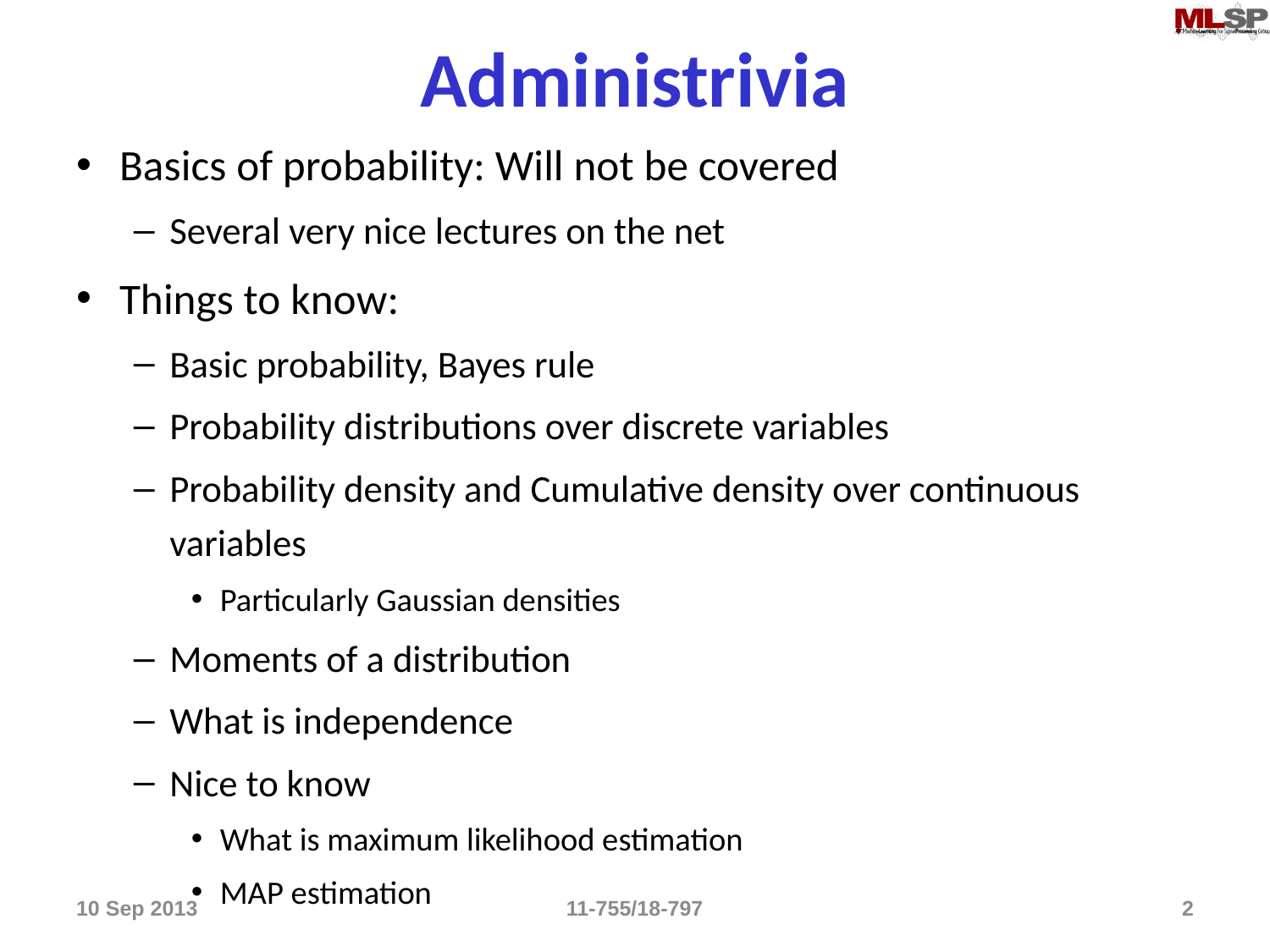

# Administrivia
Basics of probability: Will not be covered
Several very nice lectures on the net
Things to know:
Basic probability, Bayes rule
Probability distributions over discrete variables
Probability density and Cumulative density over continuous variables
Particularly Gaussian densities
Moments of a distribution
What is independence
Nice to know
What is maximum likelihood estimation
MAP estimation
10 Sep 2013
11-755/18-797
2